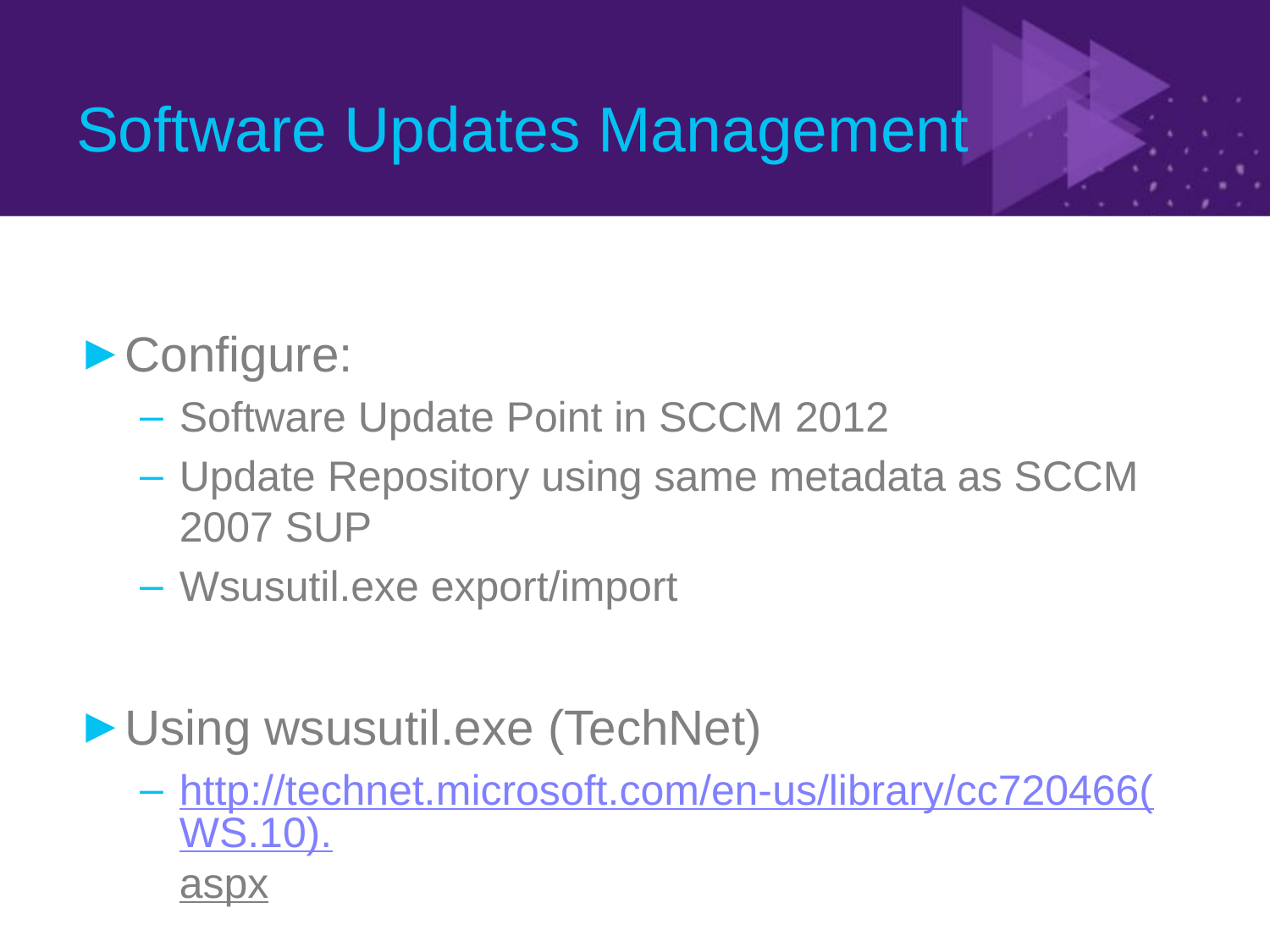

# Software Updates Management
Configure:
Software Update Point in SCCM 2012
Update Repository using same metadata as SCCM 2007 SUP
Wsusutil.exe export/import

Using wsusutil.exe (TechNet)
http://technet.microsoft.com/en-us/library/cc720466(WS.10).aspx